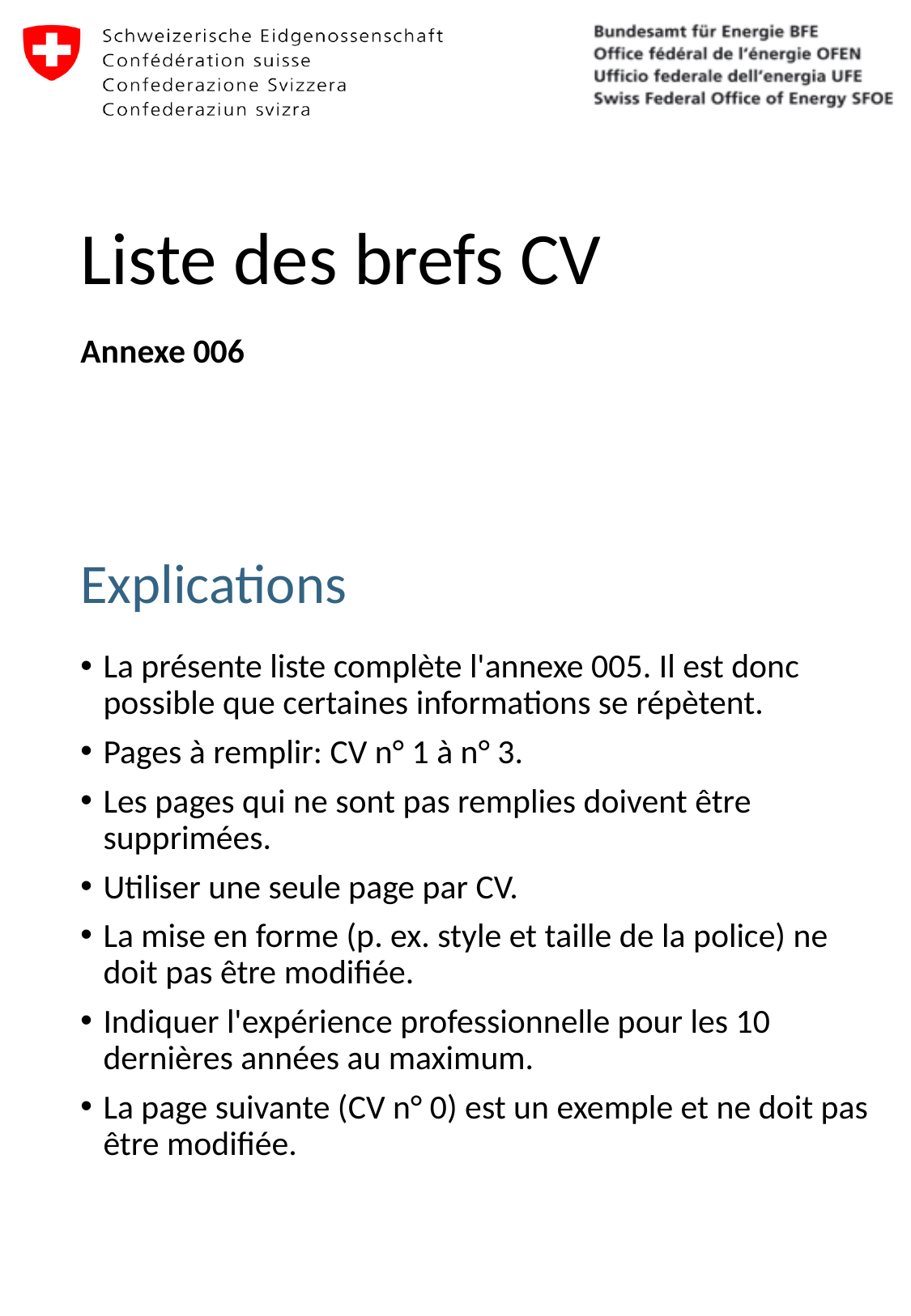

# Liste des brefs CV
Annexe 006
La présente liste complète l'annexe 005. Il est donc possible que certaines informations se répètent.
Pages à remplir: CV n° 1 à n° 3.
Les pages qui ne sont pas remplies doivent être supprimées.
Utiliser une seule page par CV.
La mise en forme (p. ex. style et taille de la police) ne doit pas être modifiée.
Indiquer l'expérience professionnelle pour les 10 dernières années au maximum.
La page suivante (CV n° 0) est un exemple et ne doit pas être modifiée.